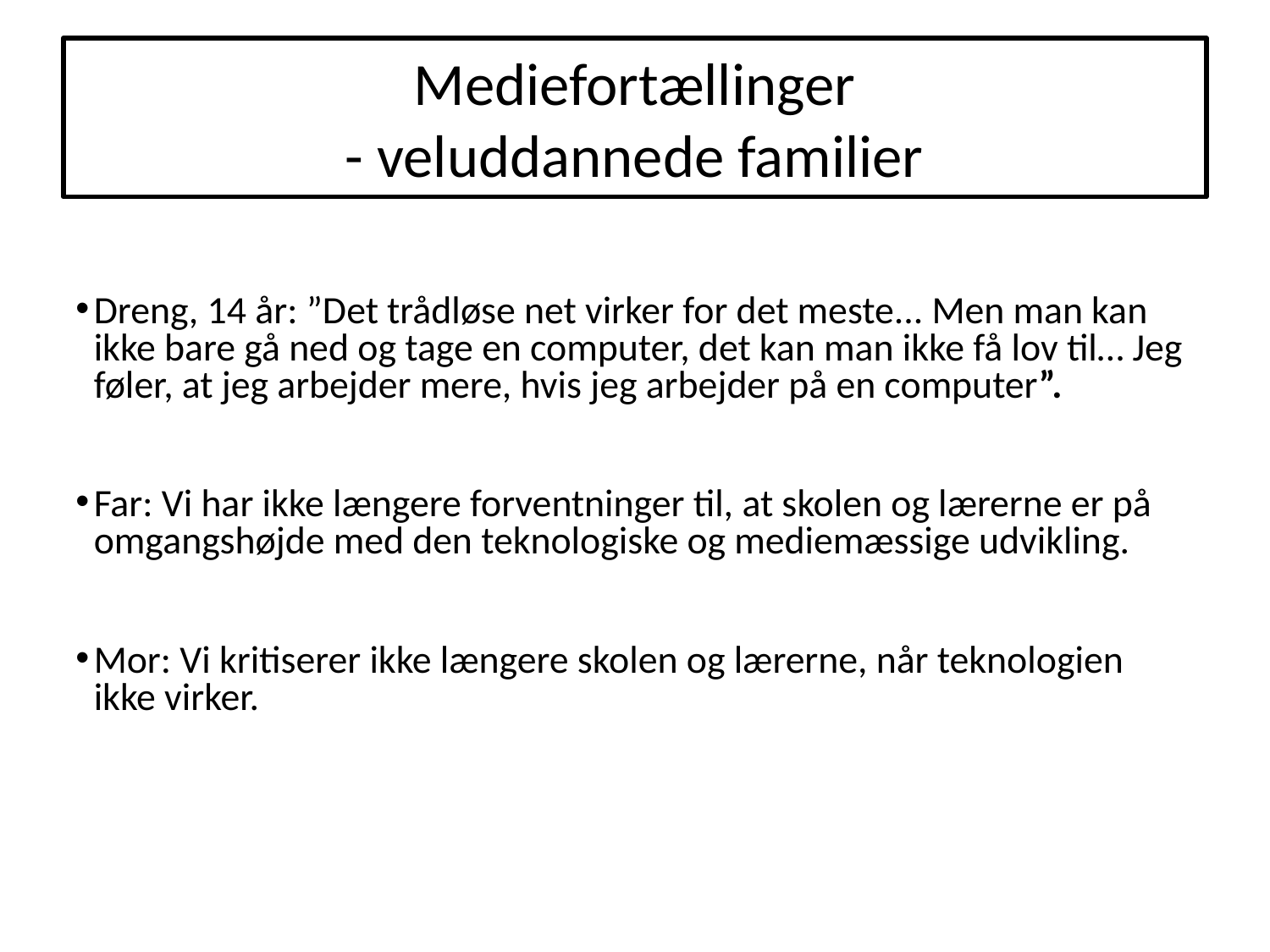

# Mediefortællinger - veluddannede familier

Dreng, 14 år: ”Det trådløse net virker for det meste... Men man kan ikke bare gå ned og tage en computer, det kan man ikke få lov til… Jeg føler, at jeg arbejder mere, hvis jeg arbejder på en computer”.

Far: Vi har ikke længere forventninger til, at skolen og lærerne er på omgangshøjde med den teknologiske og mediemæssige udvikling.

Mor: Vi kritiserer ikke længere skolen og lærerne, når teknologien ikke virker.